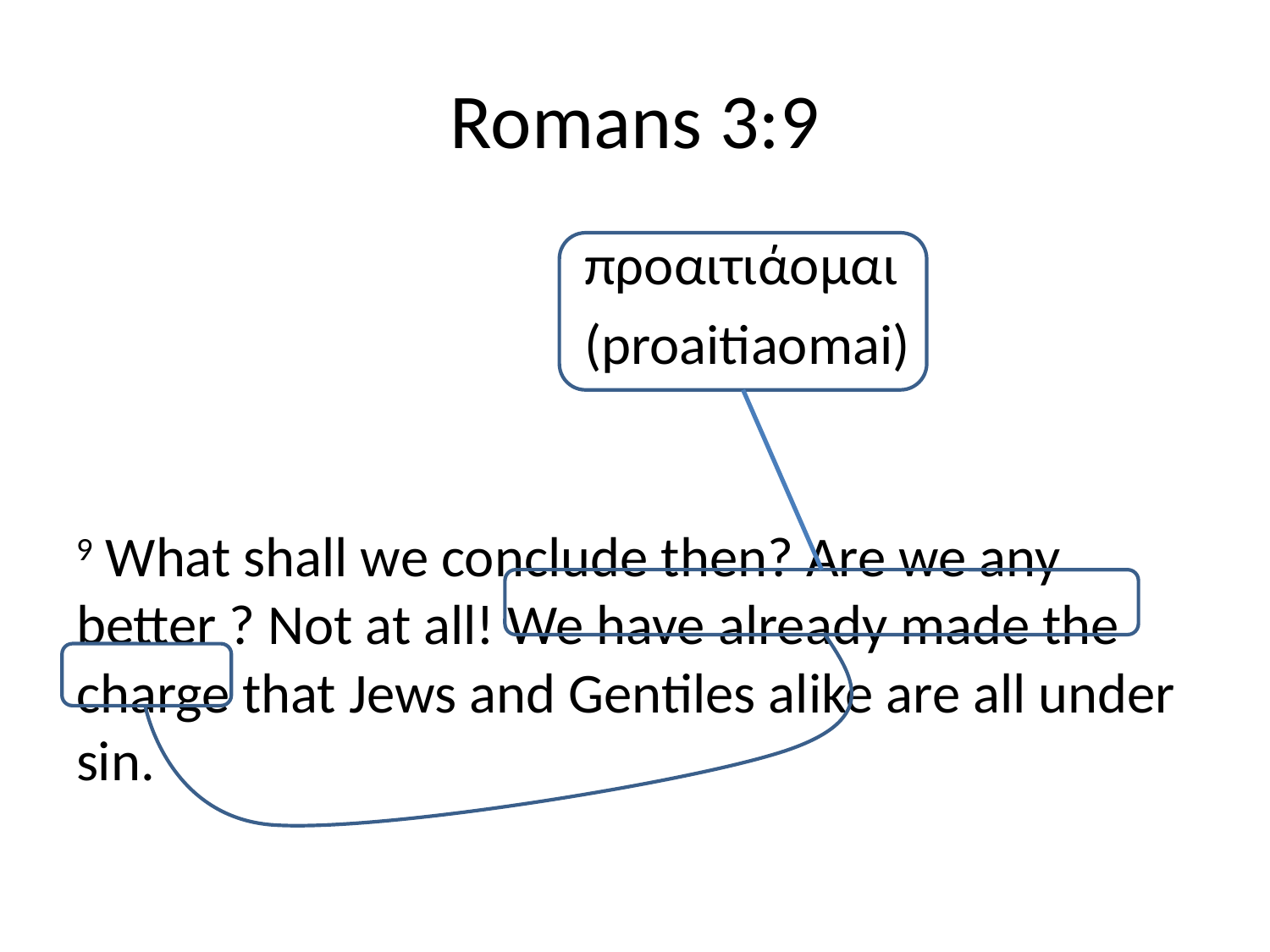

# Romans 3:9
				προαιτιάομαι
				(proaitiaomai)

9 What shall we conclude then? Are we any better ? Not at all! We have already made the charge that Jews and Gentiles alike are all under sin.